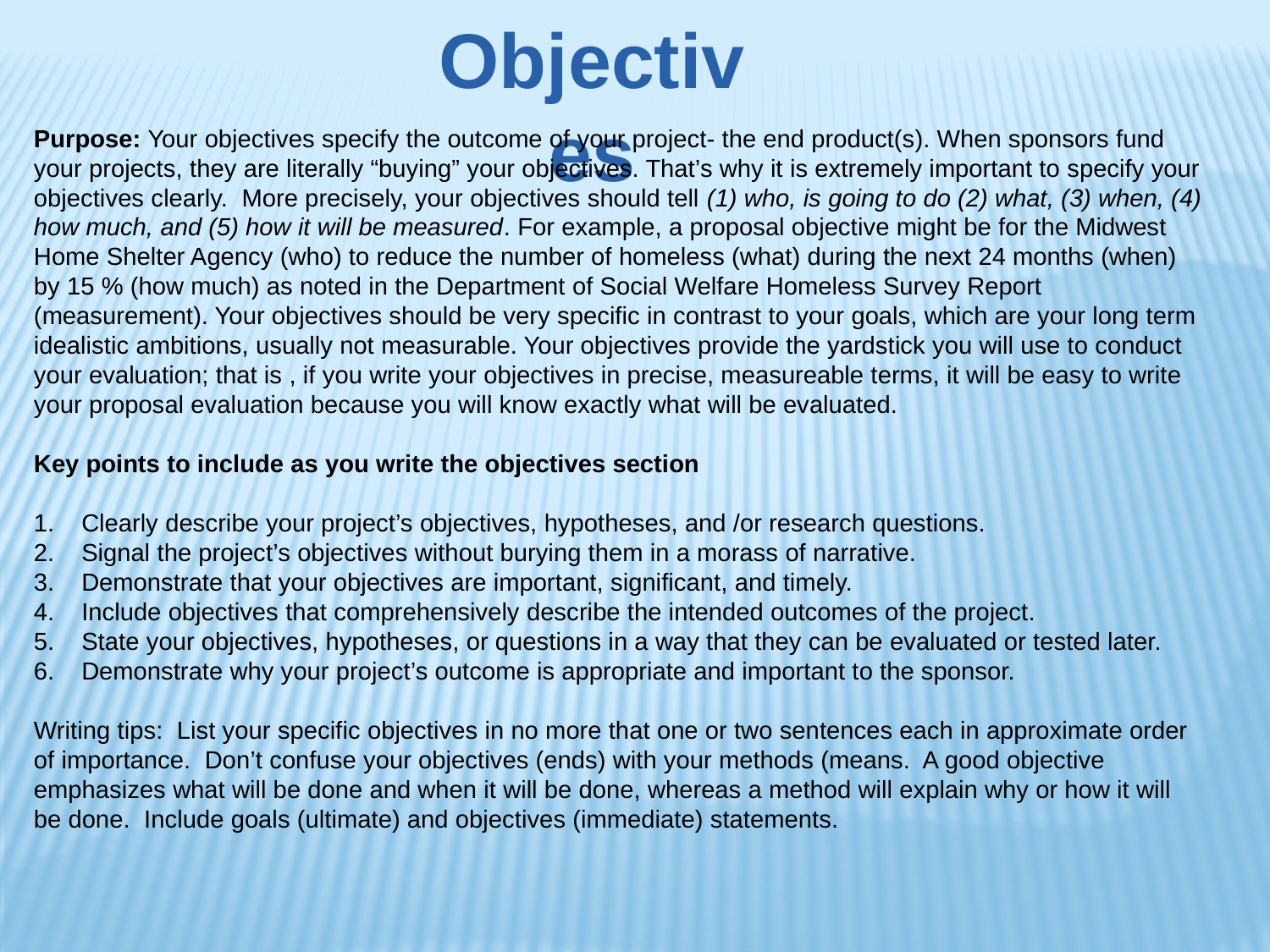

Objectives
Purpose: Your objectives specify the outcome of your project- the end product(s). When sponsors fund your projects, they are literally “buying” your objectives. That’s why it is extremely important to specify your objectives clearly.  More precisely, your objectives should tell (1) who, is going to do (2) what, (3) when, (4) how much, and (5) how it will be measured. For example, a proposal objective might be for the Midwest Home Shelter Agency (who) to reduce the number of homeless (what) during the next 24 months (when) by 15 % (how much) as noted in the Department of Social Welfare Homeless Survey Report (measurement). Your objectives should be very specific in contrast to your goals, which are your long term idealistic ambitions, usually not measurable. Your objectives provide the yardstick you will use to conduct your evaluation; that is , if you write your objectives in precise, measureable terms, it will be easy to write your proposal evaluation because you will know exactly what will be evaluated.

Key points to include as you write the objectives section

Clearly describe your project’s objectives, hypotheses, and /or research questions.
Signal the project’s objectives without burying them in a morass of narrative.
Demonstrate that your objectives are important, significant, and timely.
Include objectives that comprehensively describe the intended outcomes of the project.
State your objectives, hypotheses, or questions in a way that they can be evaluated or tested later.
Demonstrate why your project’s outcome is appropriate and important to the sponsor.

Writing tips:  List your specific objectives in no more that one or two sentences each in approximate order of importance.  Don’t confuse your objectives (ends) with your methods (means.  A good objective emphasizes what will be done and when it will be done, whereas a method will explain why or how it will be done.  Include goals (ultimate) and objectives (immediate) statements.